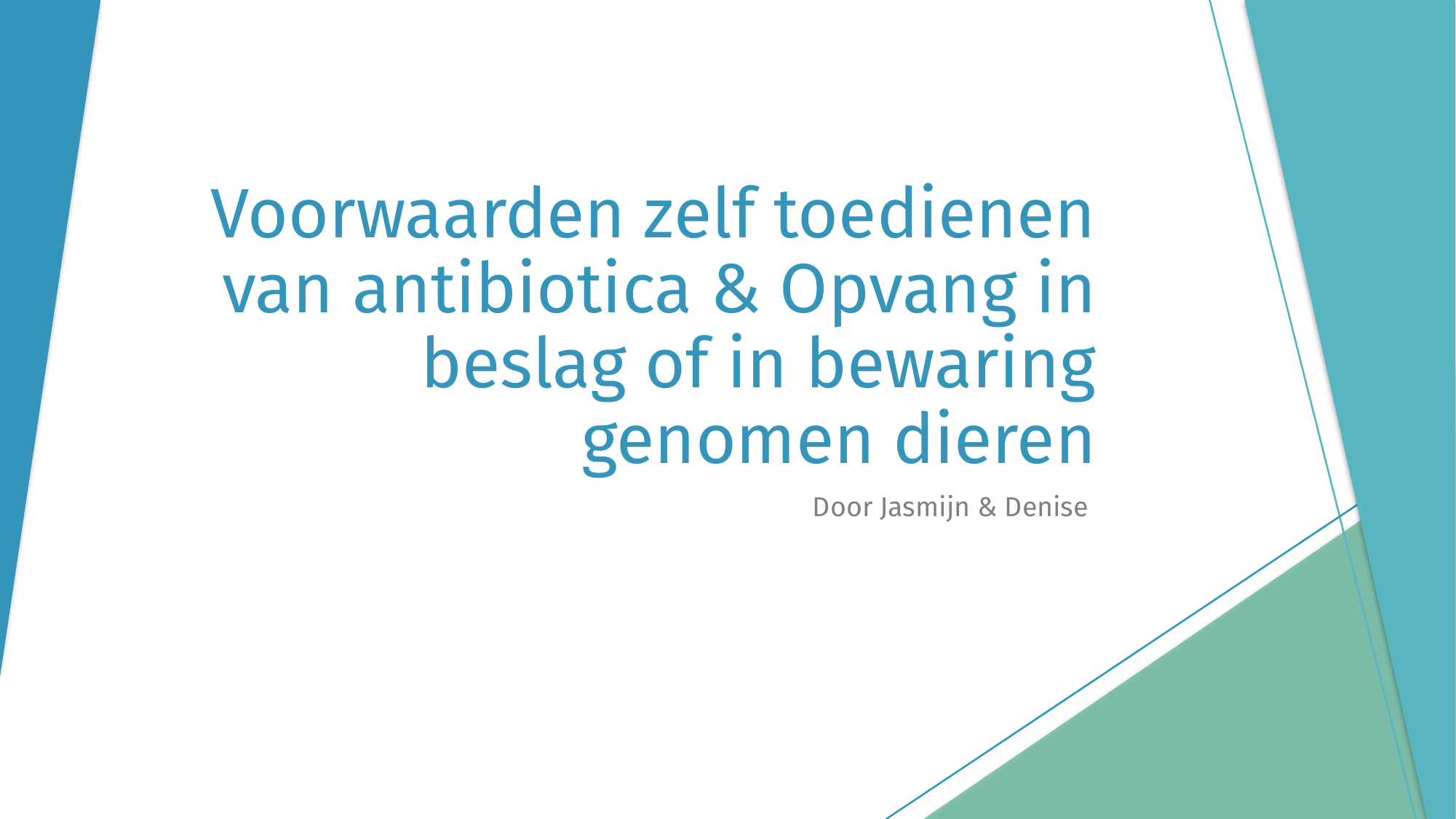

# Voorwaarden zelf toedienen van antibiotica & Opvang in beslag of in bewaring genomen dieren

Door Jasmijn & Denise